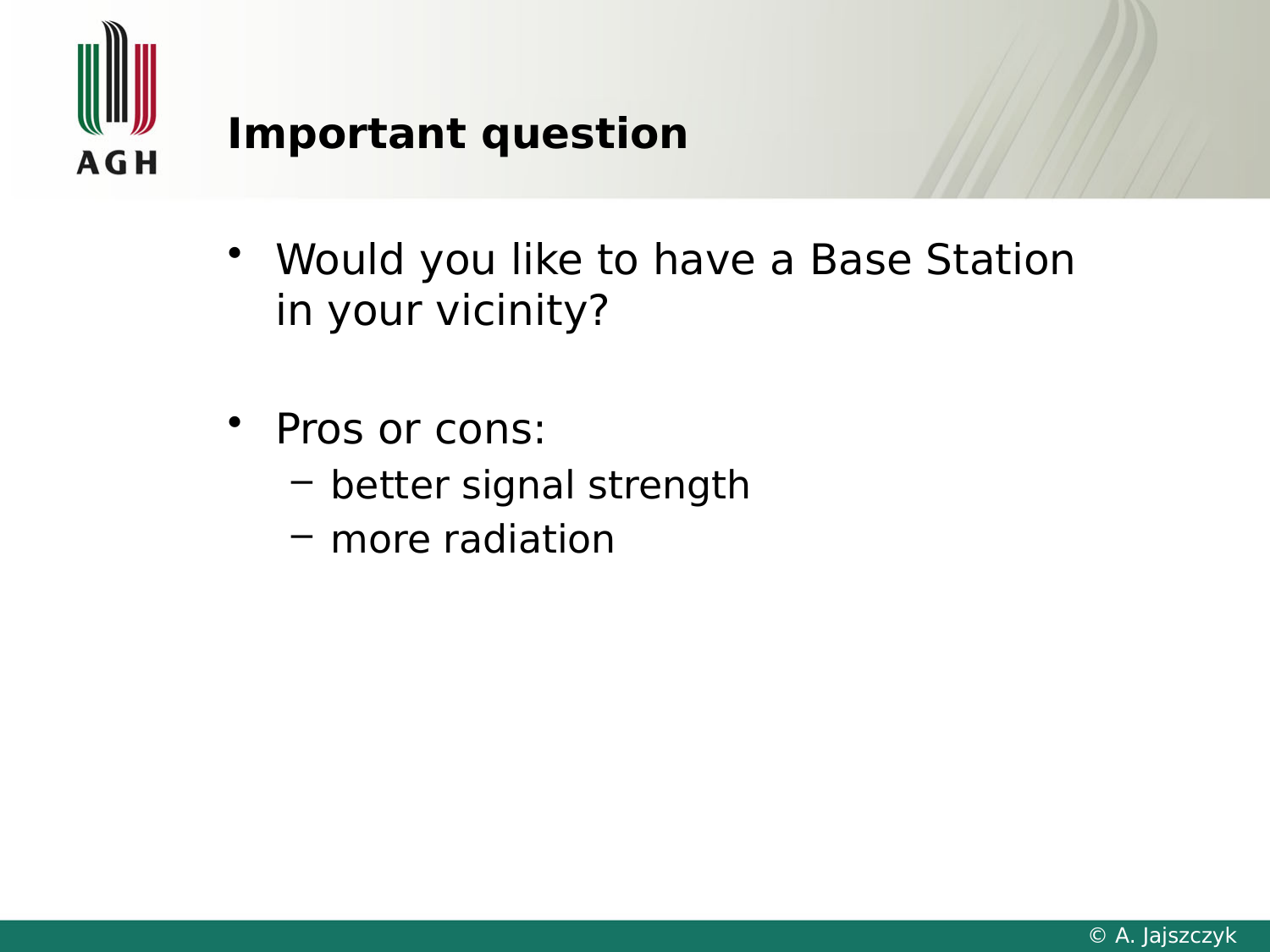

# Important question
Would you like to have a Base Station
in your vicinity?

Pros or cons:
better signal strength
more radiation